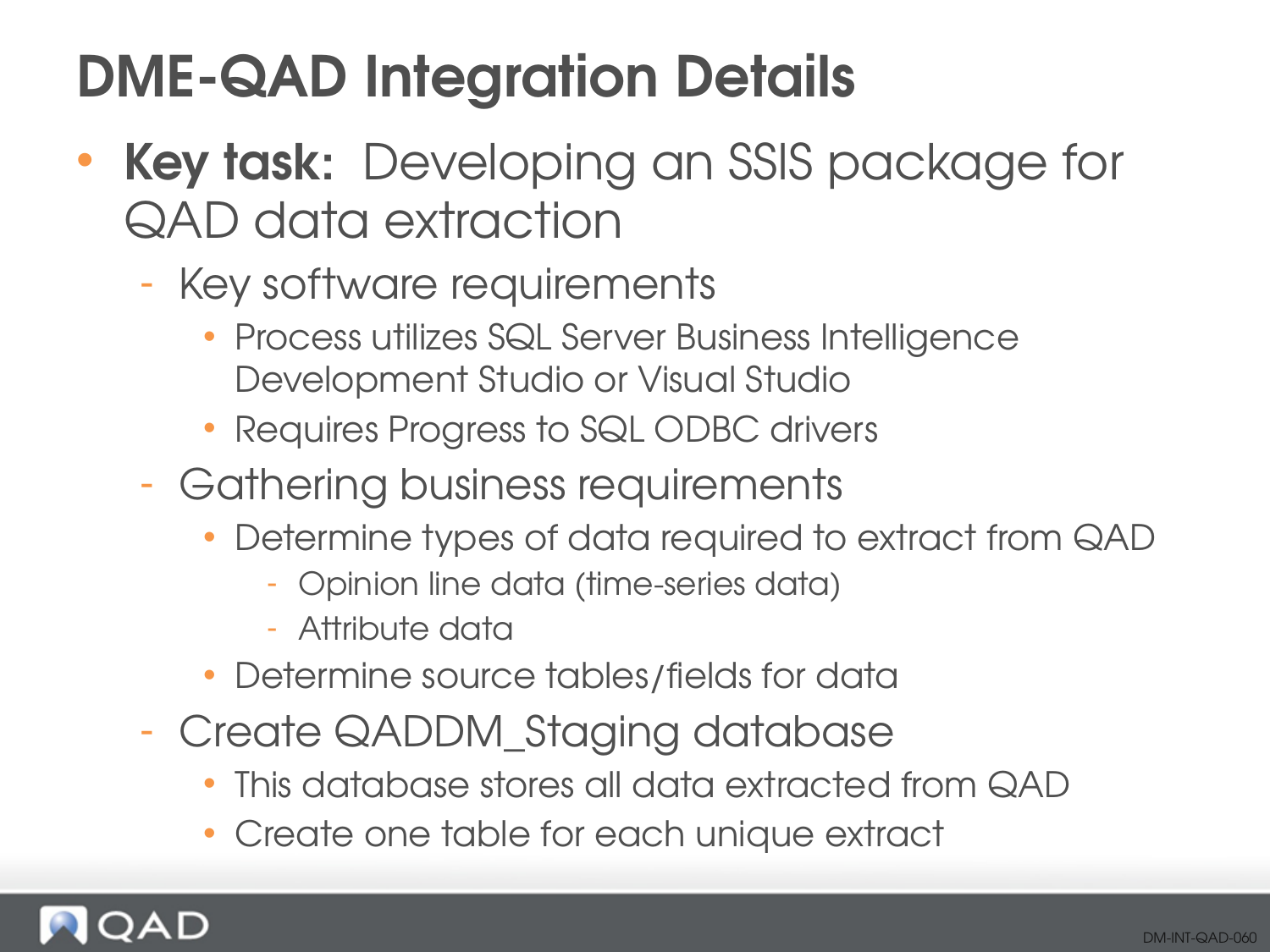

# DME-QAD Integration Details
Key task:  Developing an SSIS package for QAD data extraction
Key software requirements
Process utilizes SQL Server Business Intelligence Development Studio or Visual Studio
Requires Progress to SQL ODBC drivers
Gathering business requirements
Determine types of data required to extract from QAD
Opinion line data (time-series data)
Attribute data
Determine source tables/fields for data
Create QADDM_Staging database
This database stores all data extracted from QAD
Create one table for each unique extract

DM-INT-QAD-060